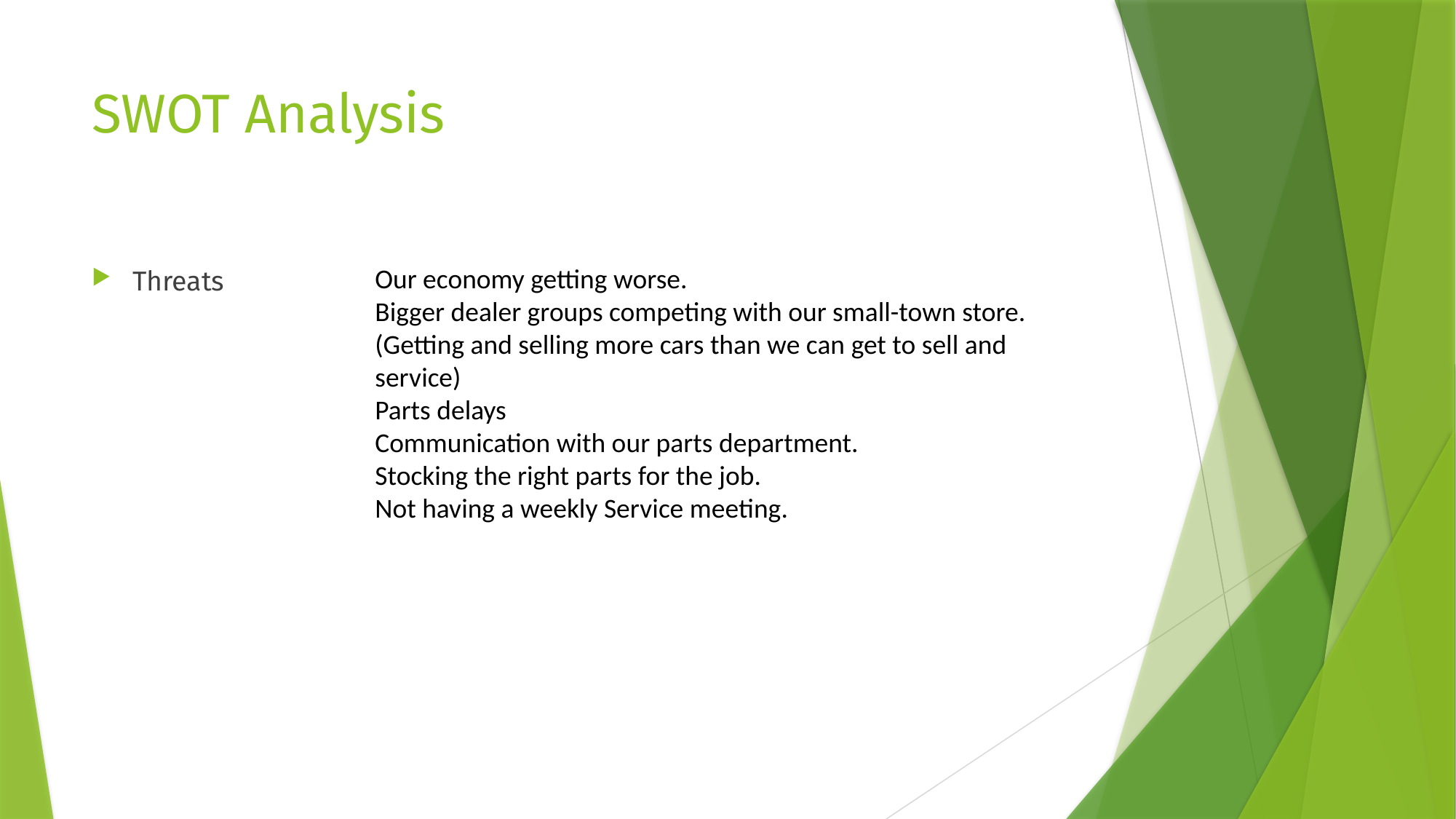

# SWOT Analysis
Our economy getting worse.
Bigger dealer groups competing with our small-town store. (Getting and selling more cars than we can get to sell and service)
Parts delays
Communication with our parts department.
Stocking the right parts for the job.
Not having a weekly Service meeting.

Threats